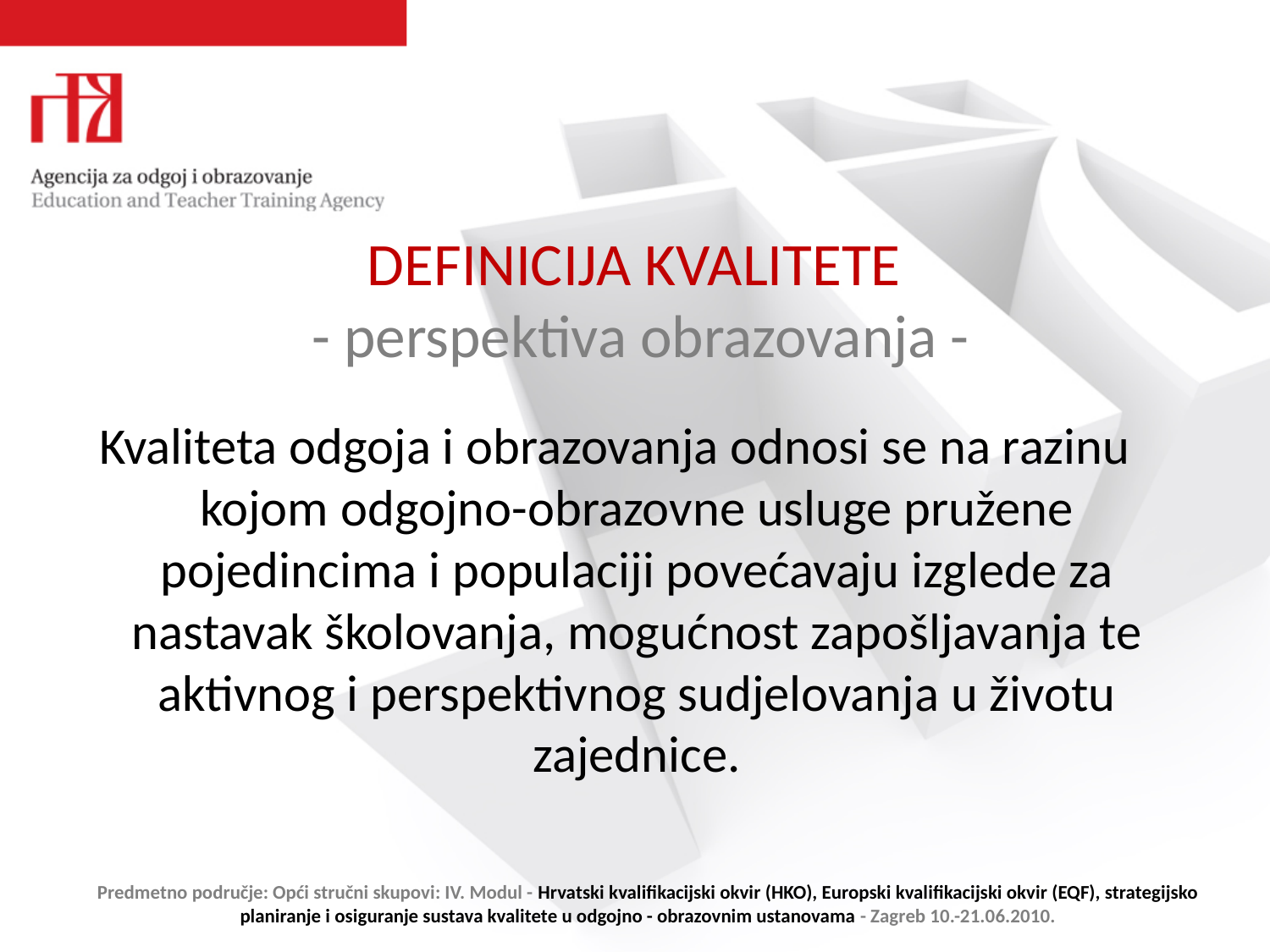

# DEFINICIJA KVALITETE - perspektiva obrazovanja -
Kvaliteta odgoja i obrazovanja odnosi se na razinu kojom odgojno-obrazovne usluge pružene pojedincima i populaciji povećavaju izglede za nastavak školovanja, mogućnost zapošljavanja te aktivnog i perspektivnog sudjelovanja u životu zajednice.